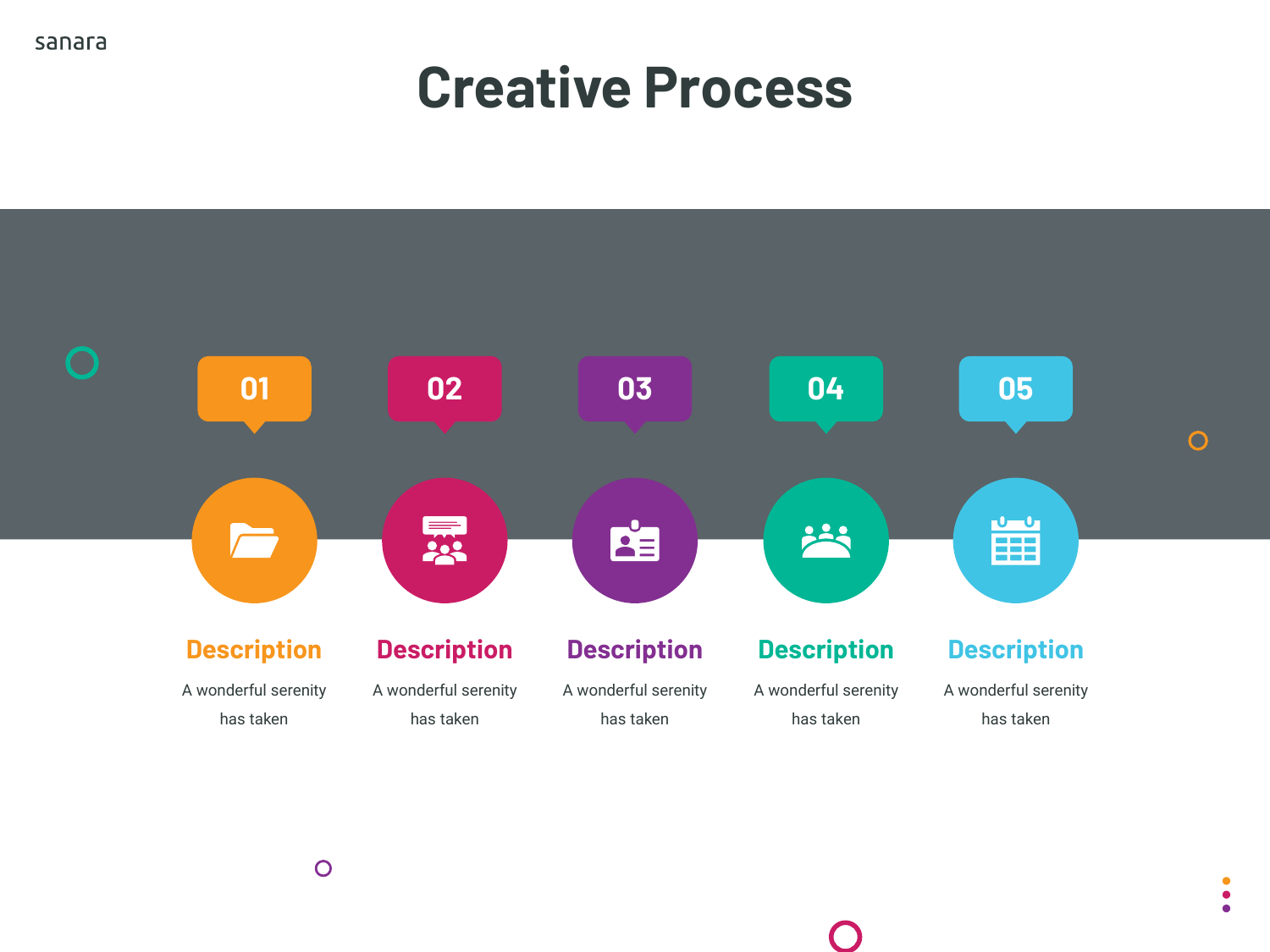

# Creative Process

01
02
03
04
05

Description
Description
Description
Description
Description
A wonderful serenity has taken
A wonderful serenity has taken
A wonderful serenity has taken
A wonderful serenity has taken
A wonderful serenity has taken